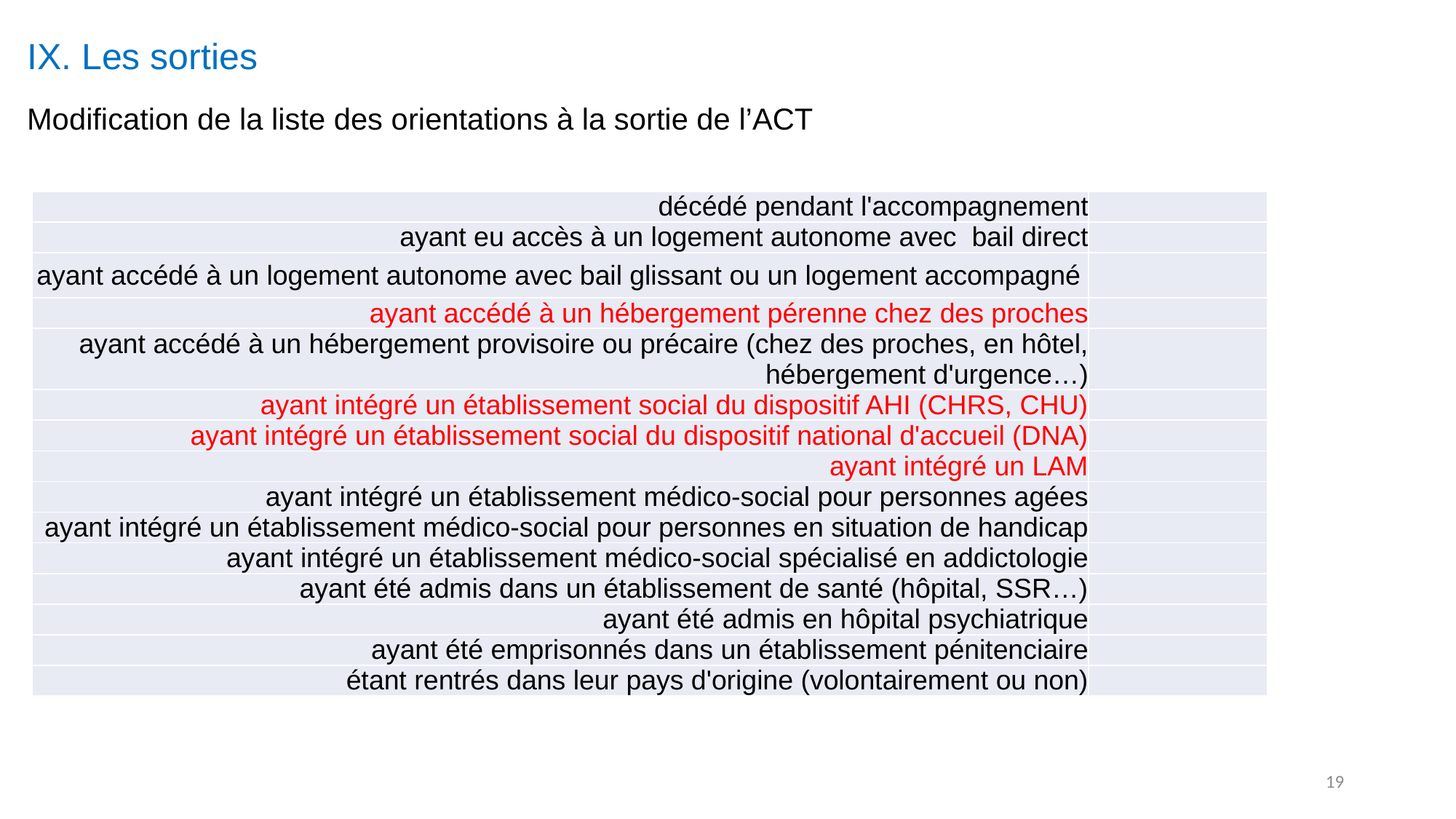

IX. Les sorties
Modification de la liste des orientations à la sortie de l’ACT
| décédé pendant l'accompagnement |  |
| --- | --- |
| ayant eu accès à un logement autonome avec bail direct |  |
| ayant accédé à un logement autonome avec bail glissant ou un logement accompagné |  |
| ayant accédé à un hébergement pérenne chez des proches |  |
| ayant accédé à un hébergement provisoire ou précaire (chez des proches, en hôtel, hébergement d'urgence…) |  |
| ayant intégré un établissement social du dispositif AHI (CHRS, CHU) |  |
| ayant intégré un établissement social du dispositif national d'accueil (DNA) |  |
| ayant intégré un LAM |  |
| ayant intégré un établissement médico-social pour personnes agées |  |
| ayant intégré un établissement médico-social pour personnes en situation de handicap |  |
| ayant intégré un établissement médico-social spécialisé en addictologie |  |
| ayant été admis dans un établissement de santé (hôpital, SSR…) |  |
| ayant été admis en hôpital psychiatrique |  |
| ayant été emprisonnés dans un établissement pénitenciaire |  |
| étant rentrés dans leur pays d'origine (volontairement ou non) |  |
19